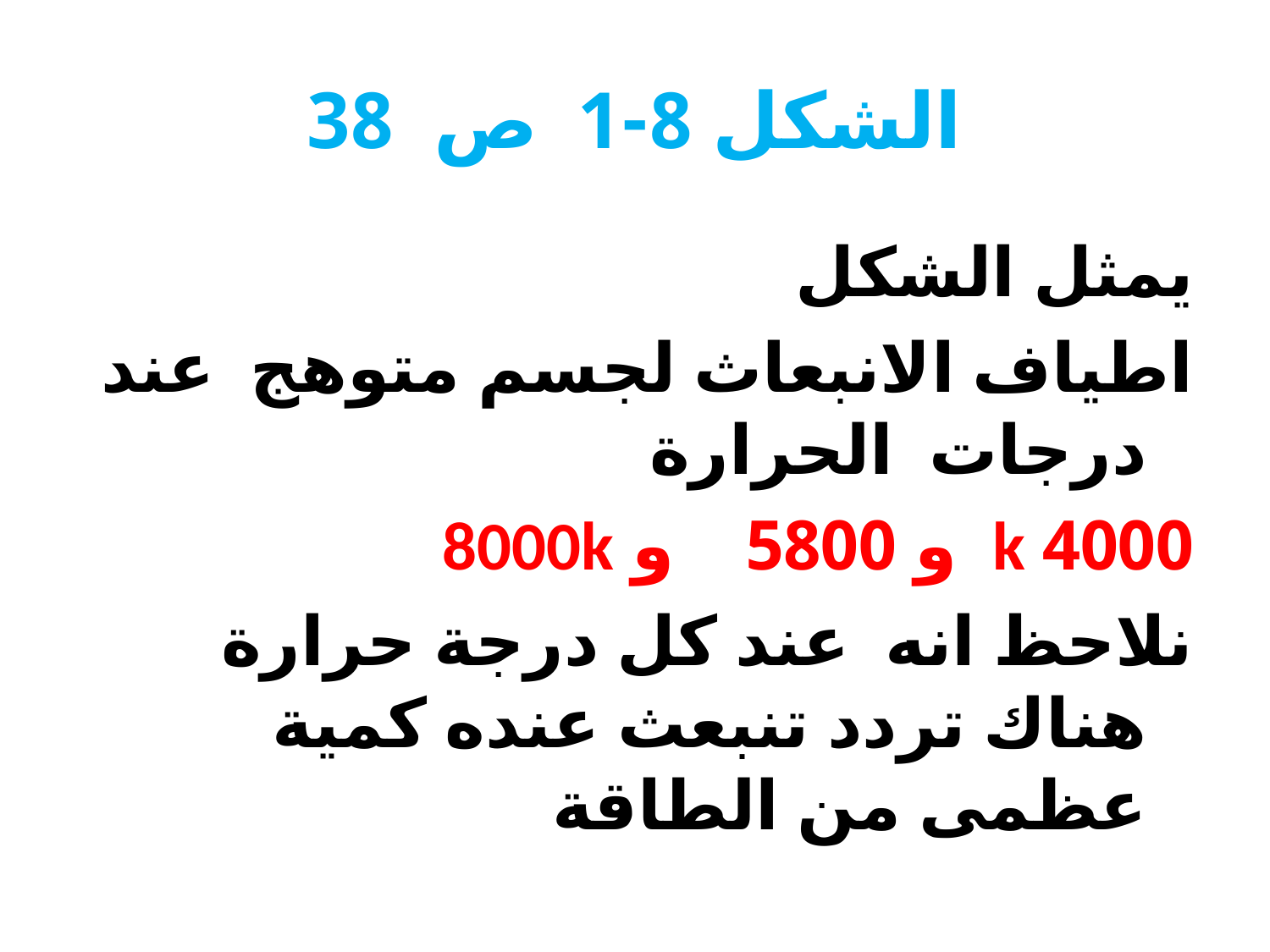

# الشكل 8-1  ص  38
يمثل الشكل
اطياف الانبعاث لجسم متوهج  عند درجات  الحرارة
4000 k  و 5800    و 8000k
نلاحظ انه  عند كل درجة حرارة  هناك تردد تنبعث عنده كمية عظمى من الطاقة